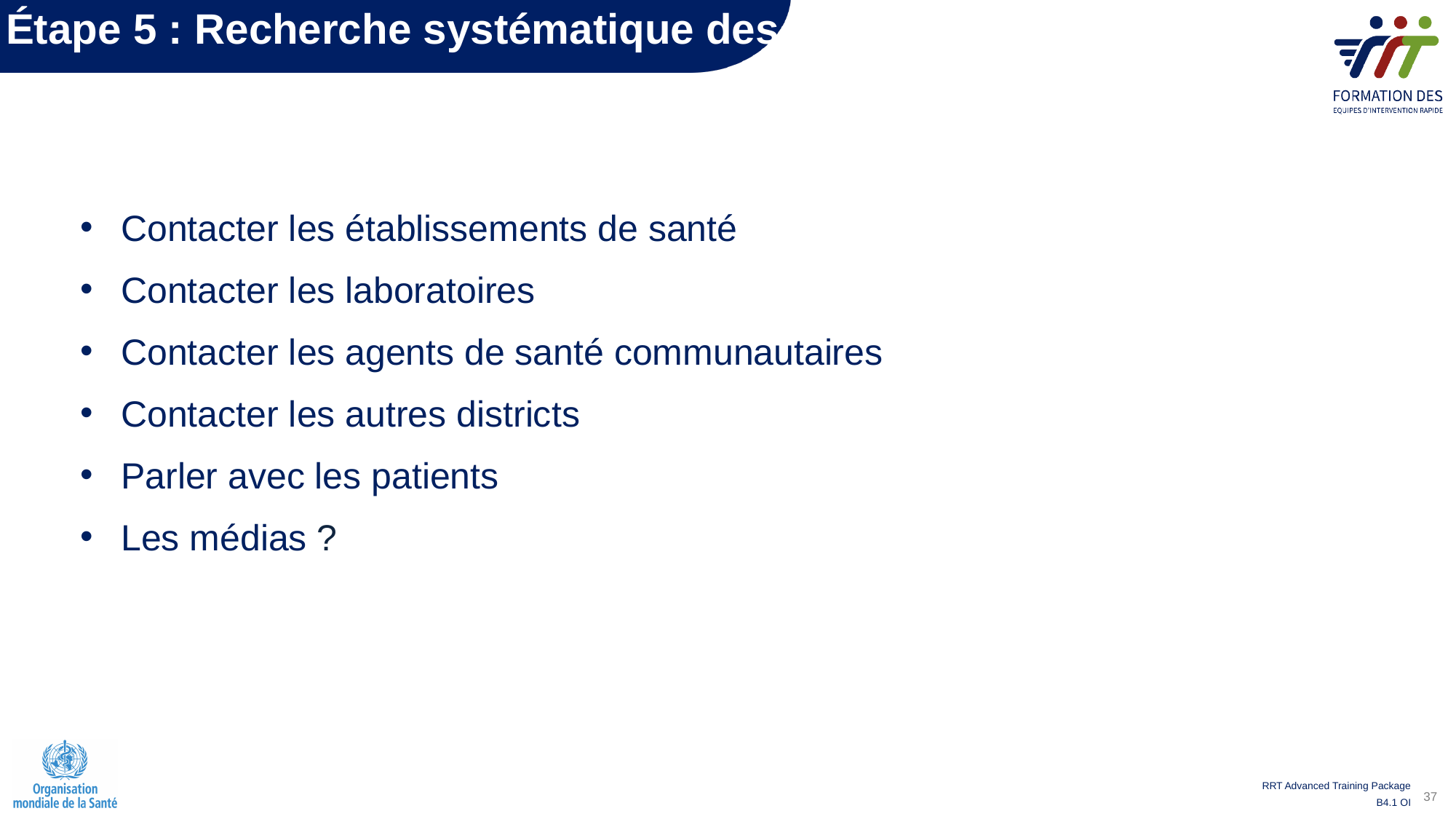

Étape 5 : Recherche systématique des cas
Contacter les établissements de santé
Contacter les laboratoires
Contacter les agents de santé communautaires
Contacter les autres districts
Parler avec les patients
Les médias ?